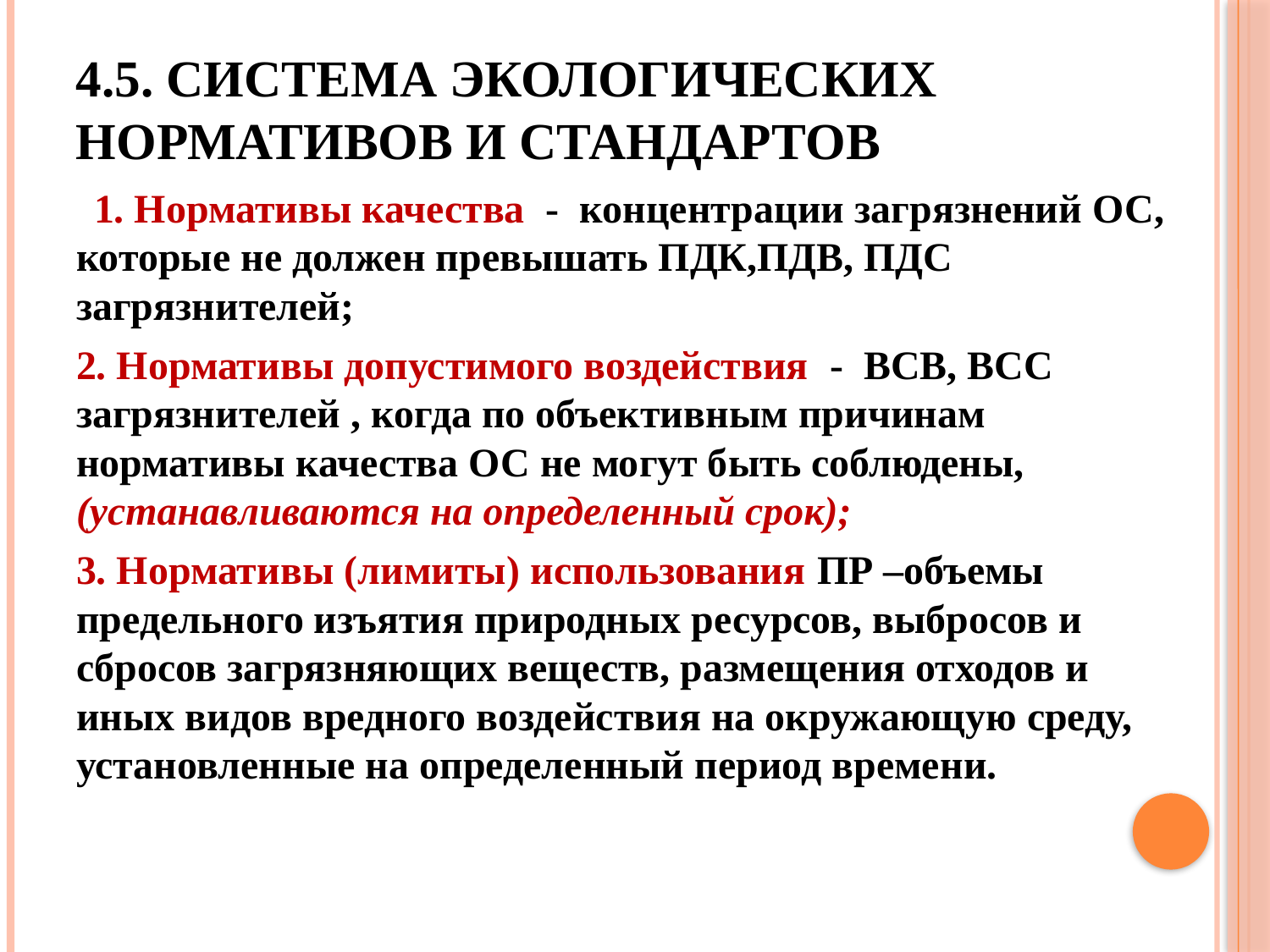

# 4.5. система экологических нормативов и стандартов
  1. Нормативы качества  -  концентрации загрязнений ОС, которые не должен превышать ПДК,ПДВ, ПДС  загрязнителей;
2. Нормативы допустимого воздействия  -  ВСВ, ВСС загрязнителей , когда по объективным причинам нормативы качества ОС не могут быть соблюдены,  (устанавливаются на определенный срок);
3. Нормативы (лимиты) использования ПР –объемы предельного изъятия природных ресурсов, выбросов и сбросов загрязняющих веществ, размещения отходов и иных видов вредного воздействия на окружающую среду,  установленные на определенный период времени.